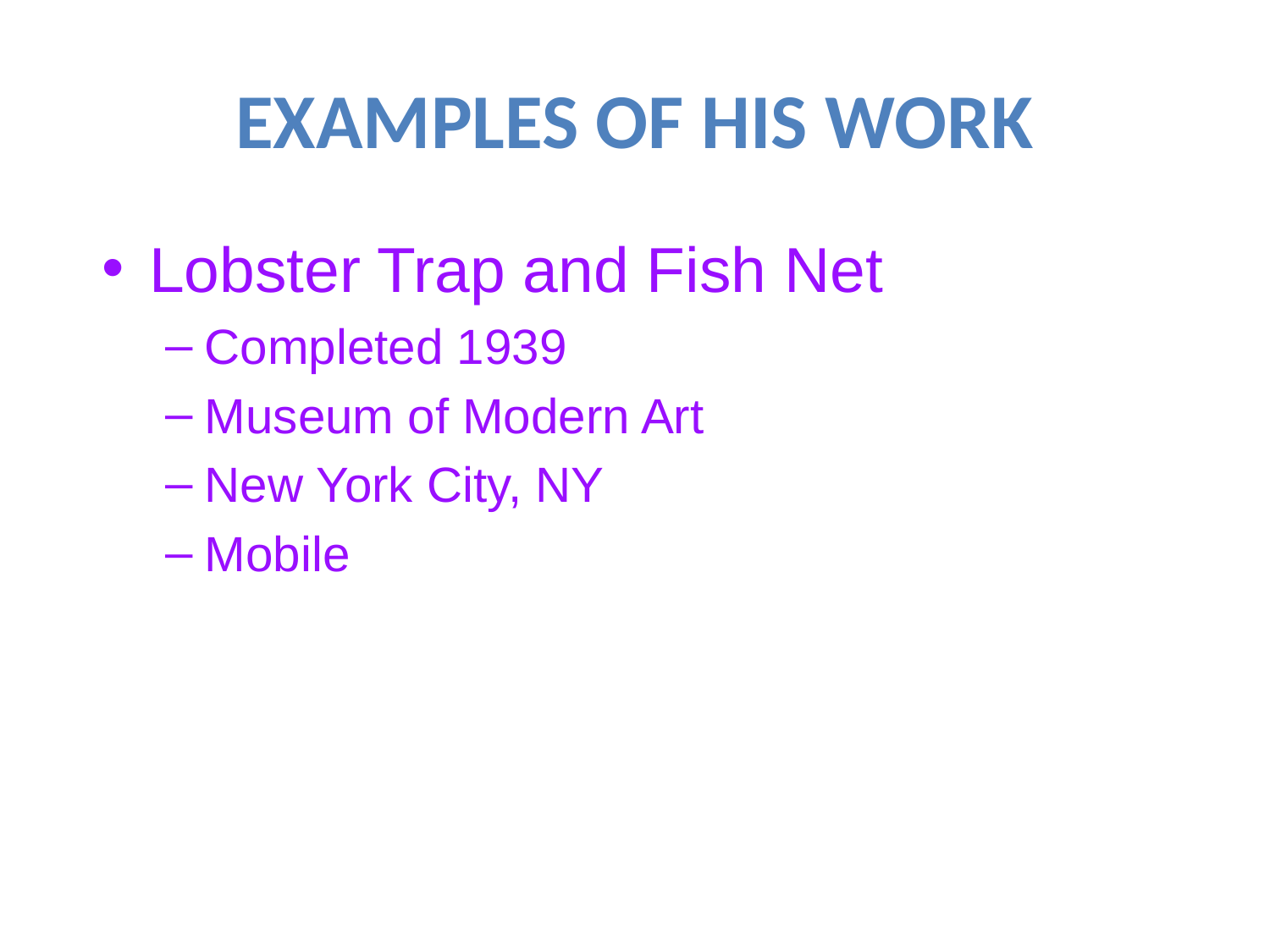

# Examples of His Work
Lobster Trap and Fish Net
Completed 1939
Museum of Modern Art
New York City, NY
Mobile